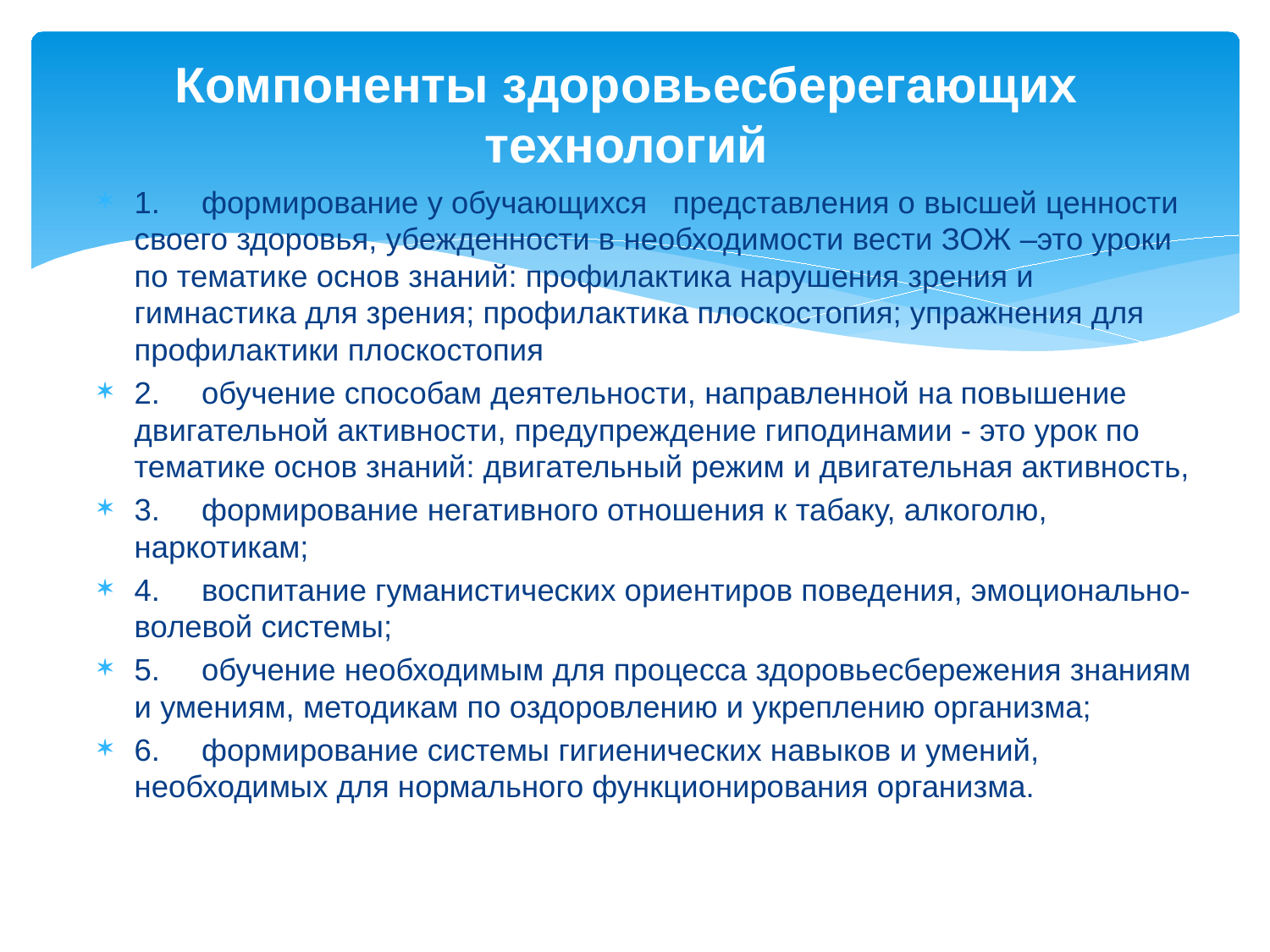

# Компоненты здоровьесберегающих технологий
1.	формирование у обучающихся   представления о высшей ценности своего здоровья, убежденности в необходимости вести ЗОЖ –это уроки  по тематике основ знаний: профилактика нарушения зрения и гимнастика для зрения; профилактика плоскостопия; упражнения для профилактики плоскостопия
2.	обучение способам деятельности, направленной на повышение двигательной активности, предупреждение гиподинамии - это урок по тематике основ знаний: двигательный режим и двигательная активность,
3.	формирование негативного отношения к табаку, алкоголю, наркотикам;
4.	воспитание гуманистических ориентиров поведения, эмоционально-волевой системы;
5.	обучение необходимым для процесса здоровьесбережения знаниям и умениям, методикам по оздоровлению и укреплению организма;
6.	формирование системы гигиенических навыков и умений, необходимых для нормального функционирования организма.